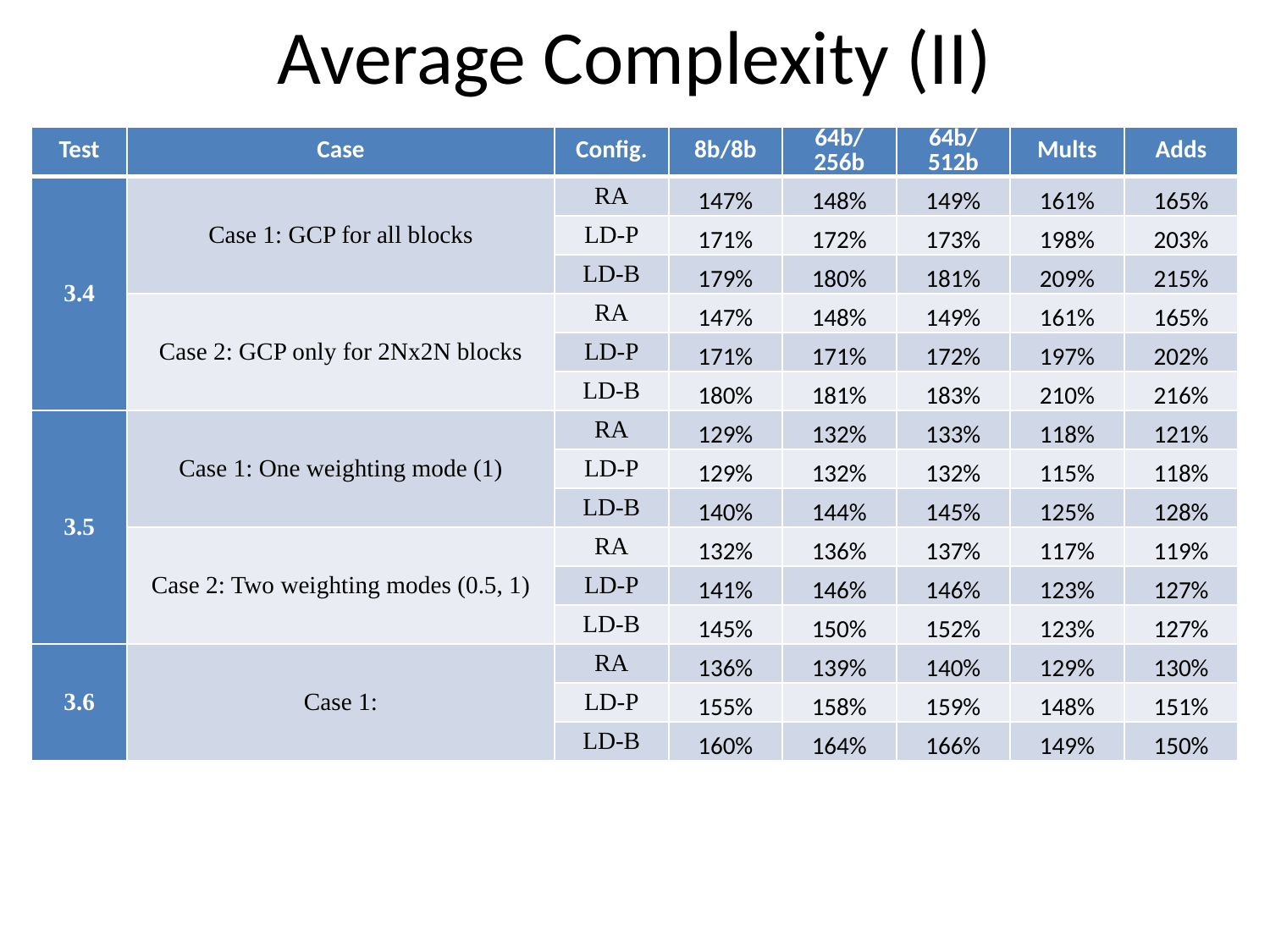

Average Complexity (II)
| Test | Case | Config. | 8b/8b | 64b/256b | 64b/512b | Mults | Adds |
| --- | --- | --- | --- | --- | --- | --- | --- |
| 3.4 | Case 1: GCP for all blocks | RA | 147% | 148% | 149% | 161% | 165% |
|  |  | LD-P | 171% | 172% | 173% | 198% | 203% |
|  |  | LD-B | 179% | 180% | 181% | 209% | 215% |
|  | Case 2: GCP only for 2Nx2N blocks | RA | 147% | 148% | 149% | 161% | 165% |
|  |  | LD-P | 171% | 171% | 172% | 197% | 202% |
|  |  | LD-B | 180% | 181% | 183% | 210% | 216% |
| 3.5 | Case 1: One weighting mode (1) | RA | 129% | 132% | 133% | 118% | 121% |
|  |  | LD-P | 129% | 132% | 132% | 115% | 118% |
|  |  | LD-B | 140% | 144% | 145% | 125% | 128% |
|  | Case 2: Two weighting modes (0.5, 1) | RA | 132% | 136% | 137% | 117% | 119% |
|  |  | LD-P | 141% | 146% | 146% | 123% | 127% |
|  |  | LD-B | 145% | 150% | 152% | 123% | 127% |
| 3.6 | Case 1: | RA | 136% | 139% | 140% | 129% | 130% |
|  |  | LD-P | 155% | 158% | 159% | 148% | 151% |
|  |  | LD-B | 160% | 164% | 166% | 149% | 150% |